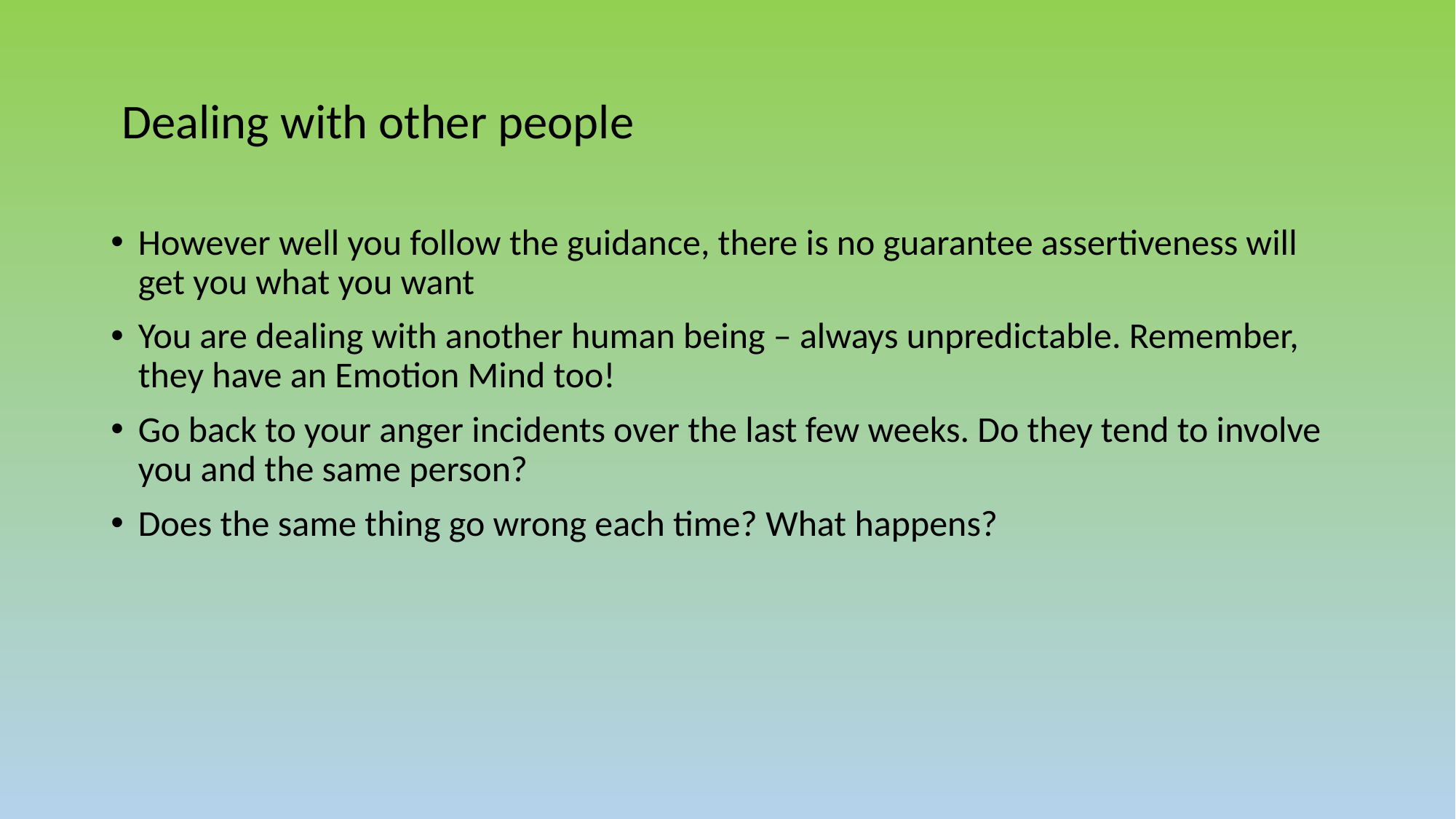

# Dealing with other people
However well you follow the guidance, there is no guarantee assertiveness will get you what you want
You are dealing with another human being – always unpredictable. Remember, they have an Emotion Mind too!
Go back to your anger incidents over the last few weeks. Do they tend to involve you and the same person?
Does the same thing go wrong each time? What happens?